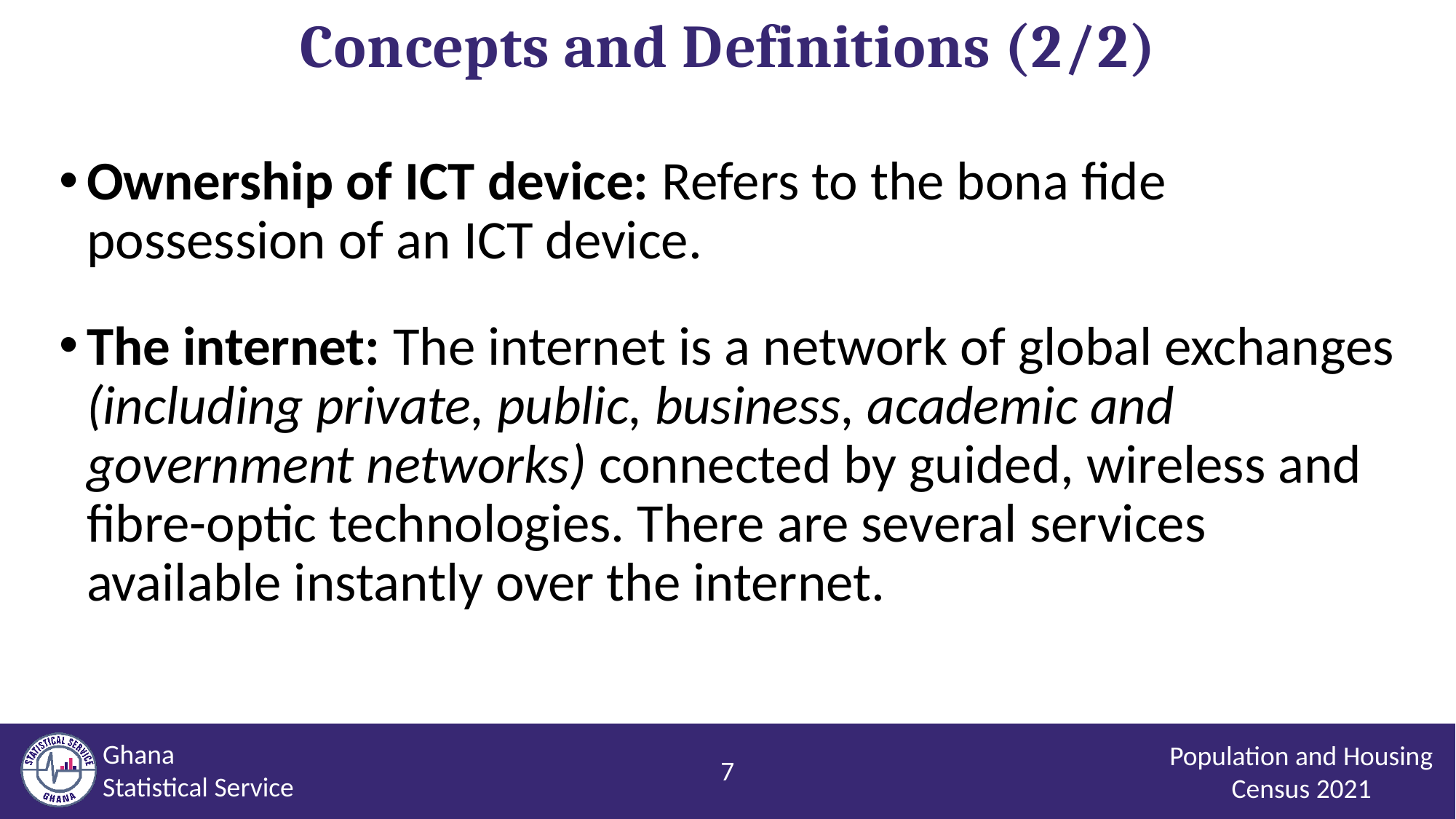

Concepts and Definitions (2/2)
Ownership of ICT device: Refers to the bona fide possession of an ICT device.

The internet: The internet is a network of global exchanges (including private, public, business, academic and government networks) connected by guided, wireless and fibre-optic technologies. There are several services available instantly over the internet.

Population and Housing Census 2021
7